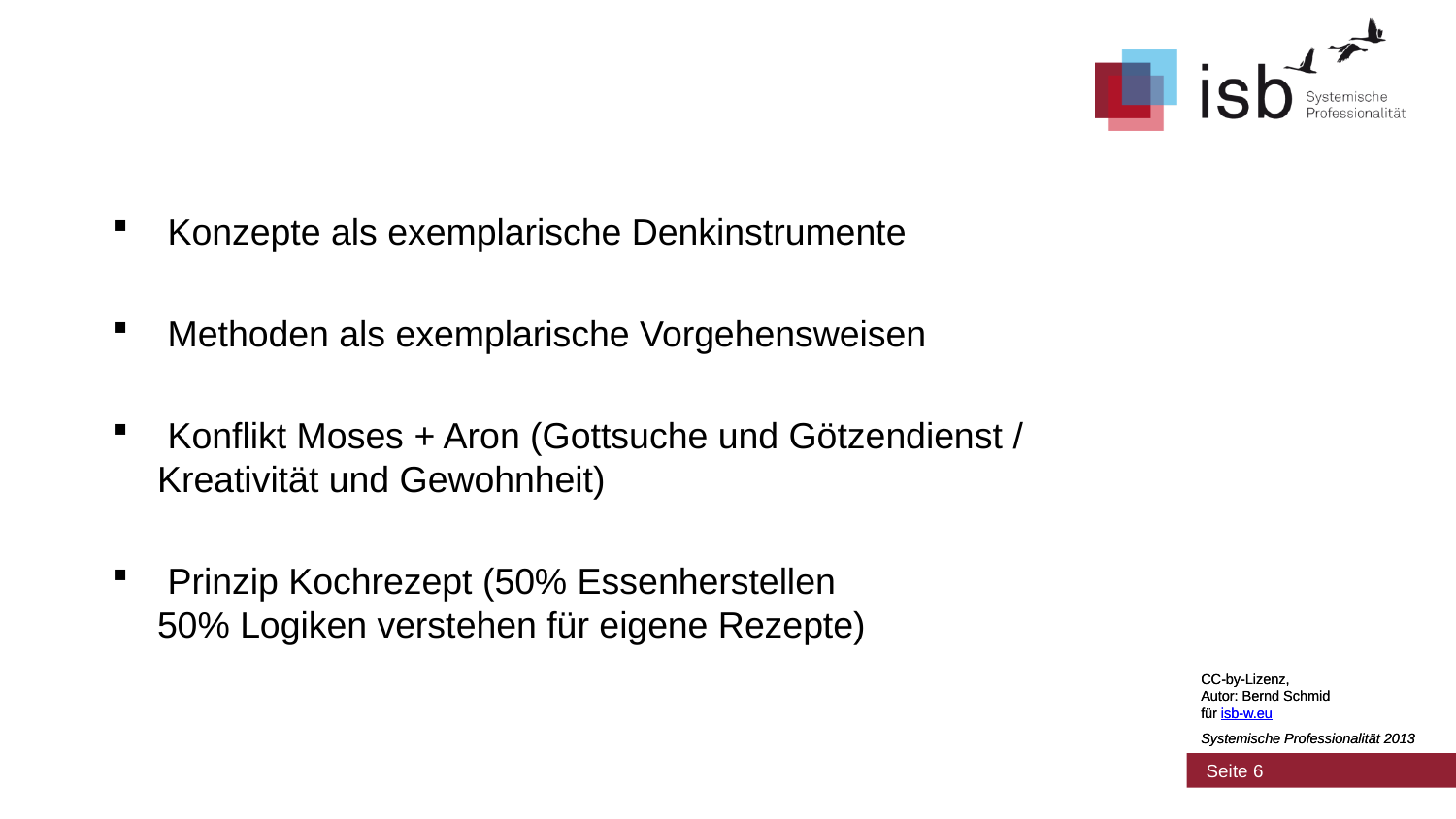

Konzepte als exemplarische Denkinstrumente

 Methoden als exemplarische Vorgehensweisen

 Konflikt Moses + Aron (Gottsuche und Götzendienst / Kreativität und Gewohnheit)

 Prinzip Kochrezept (50% Essenherstellen
50% Logiken verstehen für eigene Rezepte)
#

CC-by-Lizenz,
Autor: Bernd Schmid
für isb-w.eu
Systemische Professionalität 2013
 Seite 6